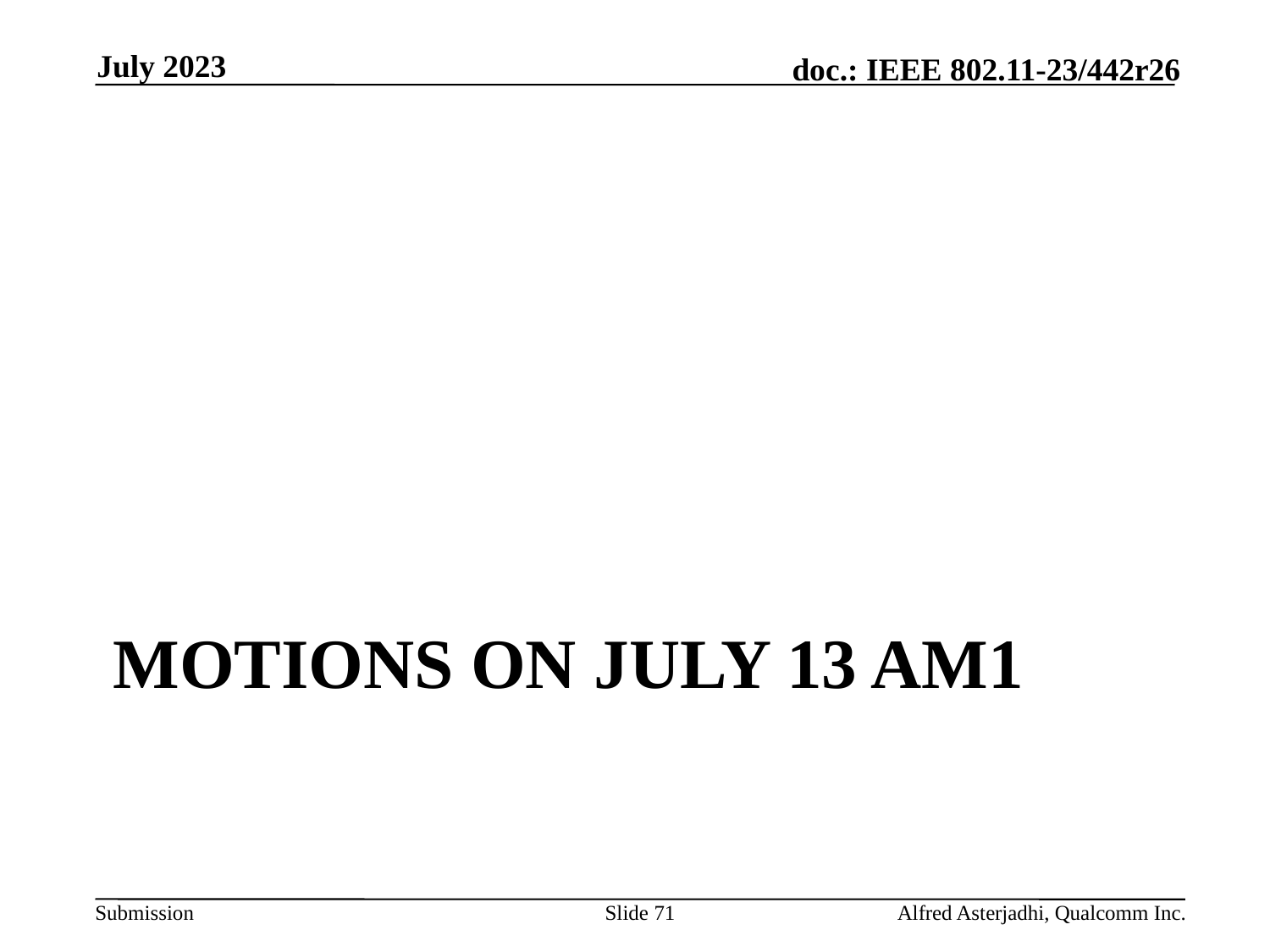

July 2023

# Motions on July 13 AM1
Slide 71
Alfred Asterjadhi, Qualcomm Inc.